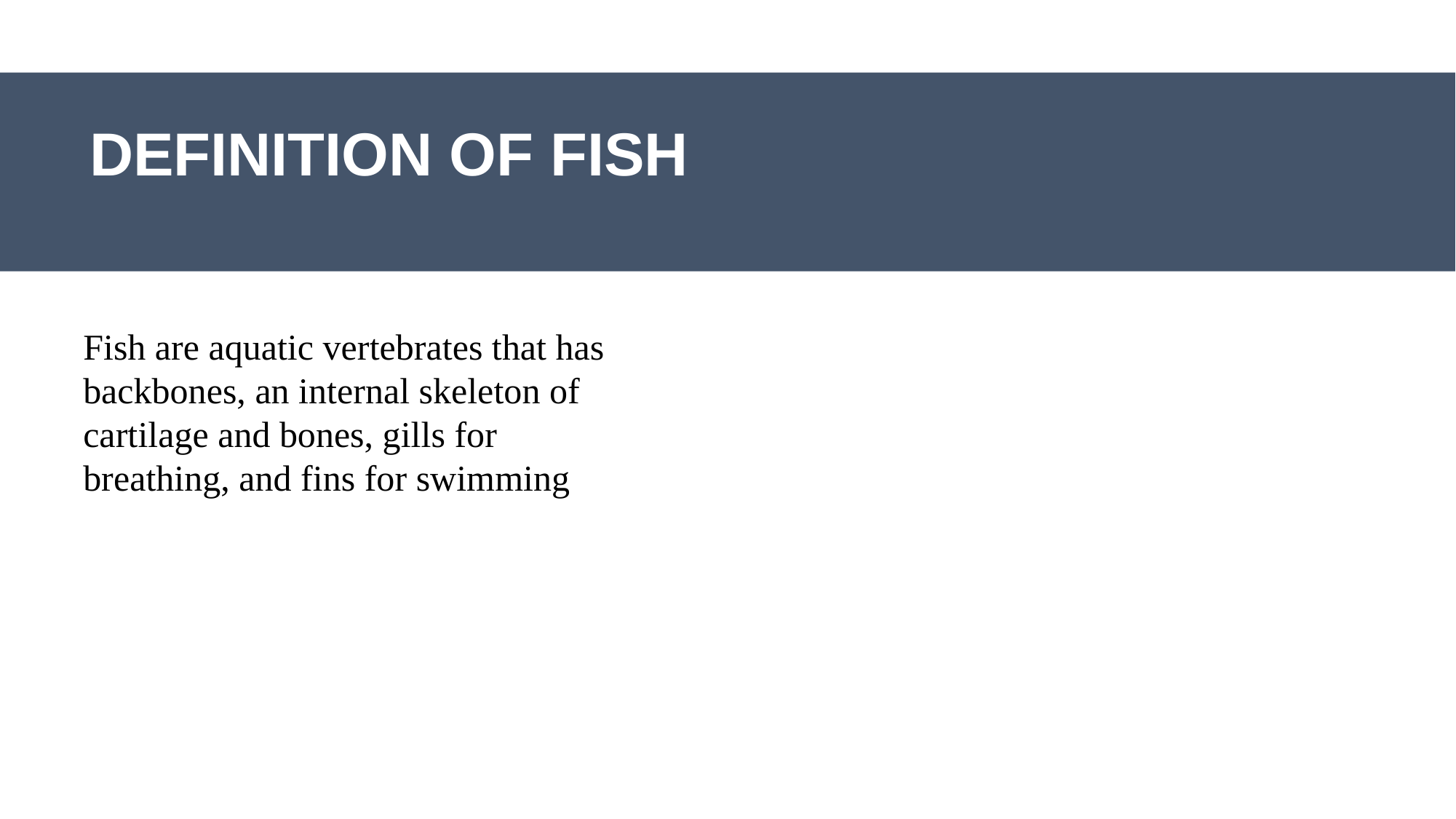

DEFINITION OF FISH
Fish are aquatic vertebrates that has backbones, an internal skeleton of cartilage and bones, gills for breathing, and fins for swimming